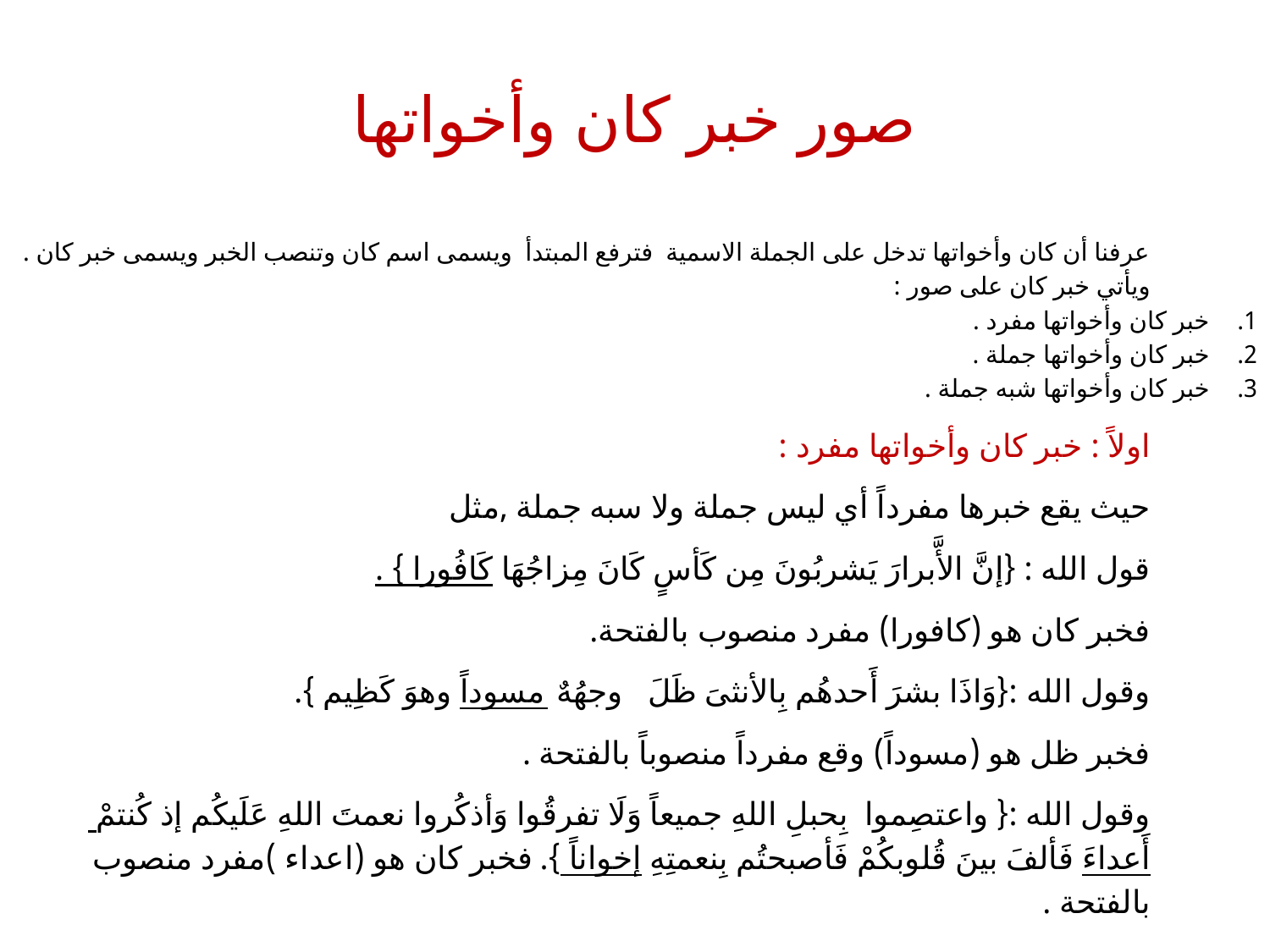

# صور خبر كان وأخواتها
عرفنا أن كان وأخواتها تدخل على الجملة الاسمية  فترفع المبتدأ  ويسمى اسم كان وتنصب الخبر ويسمى خبر كان .
ويأتي خبر كان على صور :
خبر كان وأخواتها مفرد .
خبر كان وأخواتها جملة .
خبر كان وأخواتها شبه جملة .
اولاً : خبر كان وأخواتها مفرد :
حيث يقع خبرها مفرداً أي ليس جملة ولا سبه جملة ,مثل
قول الله : {إنَّ الأَّبرارَ يَشربُونَ مِن كَأسٍ كَانَ مِزاجُهَا كَافُورا } .
فخبر كان هو (كافورا) مفرد منصوب بالفتحة.
وقول الله :{وَاذَا بشرَ أَحدهُم بِالأنثىَ ظَلَ   وجهُهٌ مسوداً وهوَ كَظِيم }.
فخبر ظل هو (مسوداً) وقع مفرداً منصوباً بالفتحة .
وقول الله :{ واعتصِموا  بِحبلِ اللهِ جميعاً وَلَا تفرقُوا وَأذكُروا نعمتَ اللهِ عَلَيكُم إذ كُنتمْ  أَعداءَ فَألفَ بينَ قُلوبكُمْ فَأصبحتُم بِنعمتِهِ إخواناً }. فخبر كان هو (اعداء )مفرد منصوب بالفتحة .